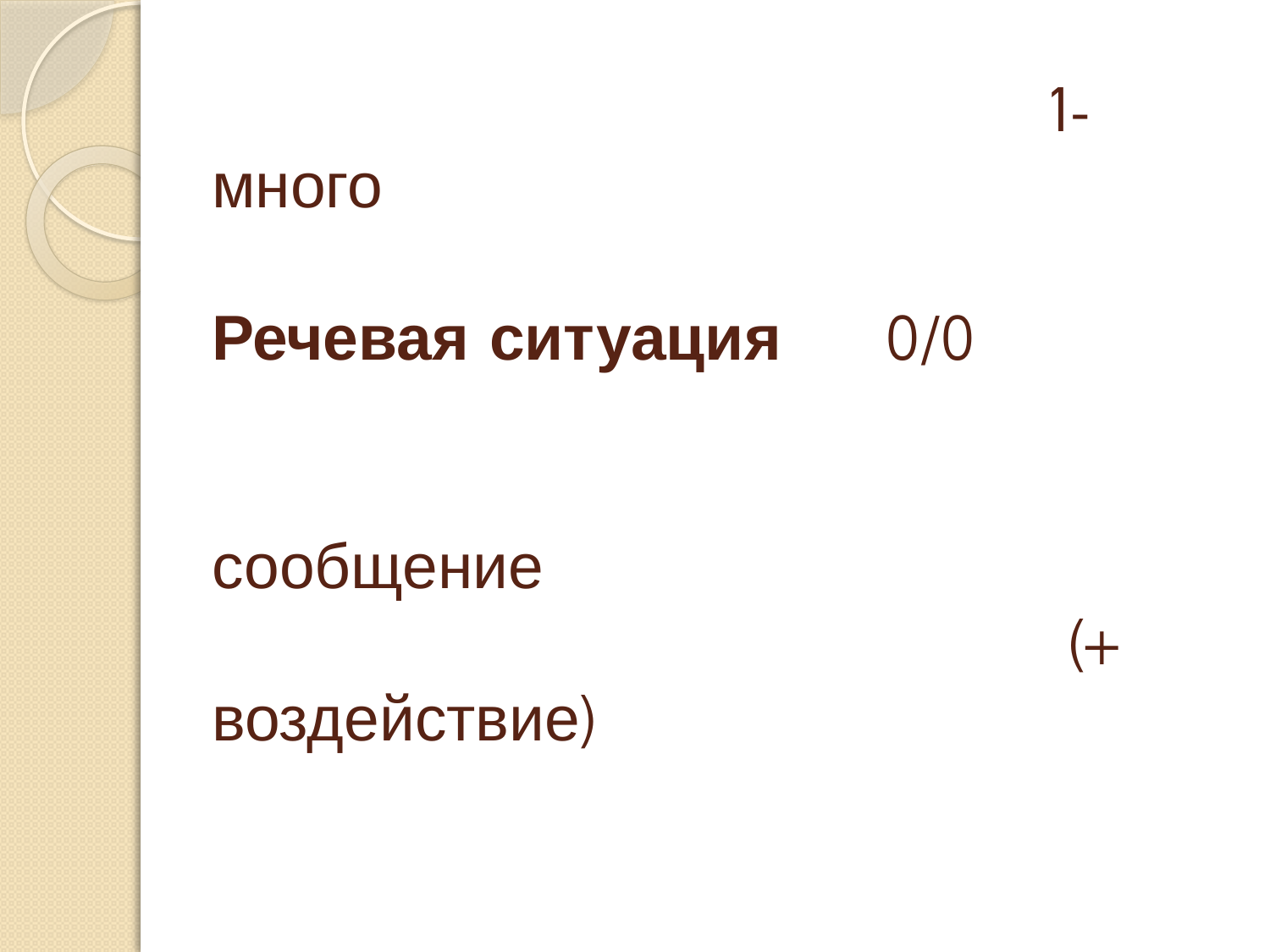

# 1- много Речевая ситуация     0/0 сообщение (+ воздействие)